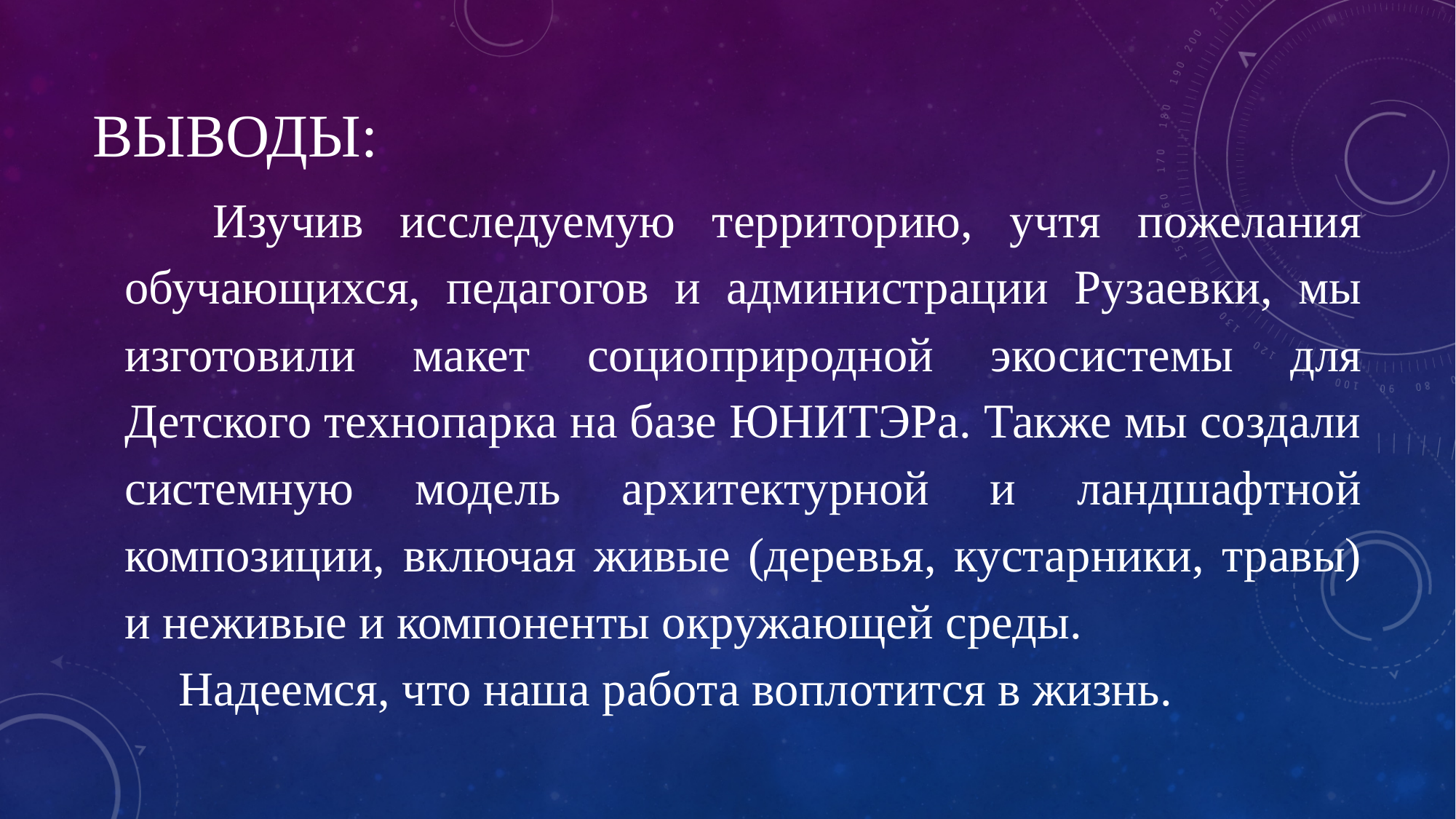

# Выводы:
 Изучив исследуемую территорию, учтя пожелания обучающихся, педагогов и администрации Рузаевки, мы изготовили макет социоприродной экосистемы для Детского технопарка на базе ЮНИТЭРа. Также мы создали системную модель архитектурной и ландшафтной композиции, включая живые (деревья, кустарники, травы) и неживые и компоненты окружающей среды.
Надеемся, что наша работа воплотится в жизнь.